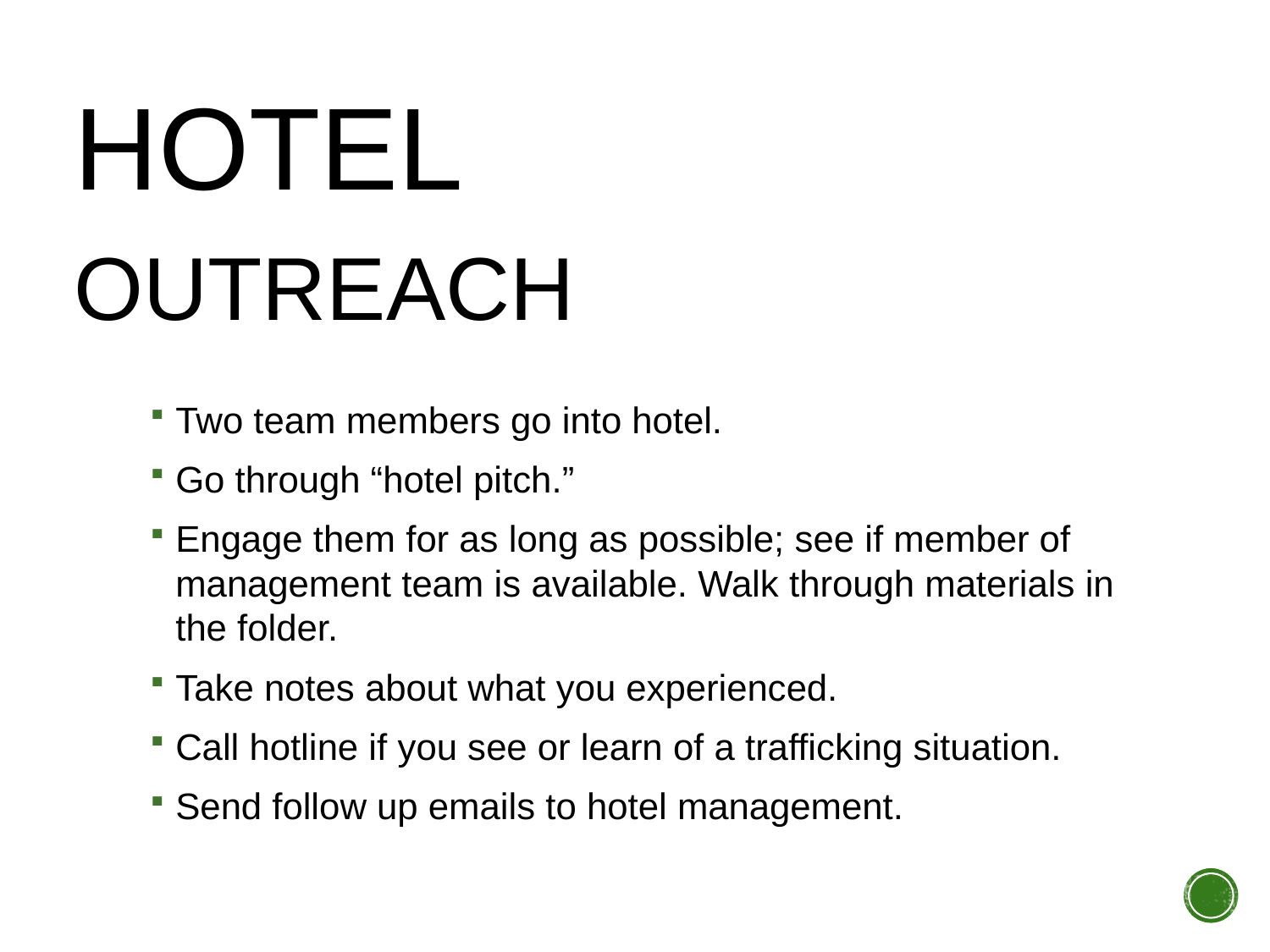

HOTEL
outreach

Two team members go into hotel.
Go through “hotel pitch.”
Engage them for as long as possible; see if member of management team is available. Walk through materials in the folder.
Take notes about what you experienced.
Call hotline if you see or learn of a trafficking situation.
Send follow up emails to hotel management.